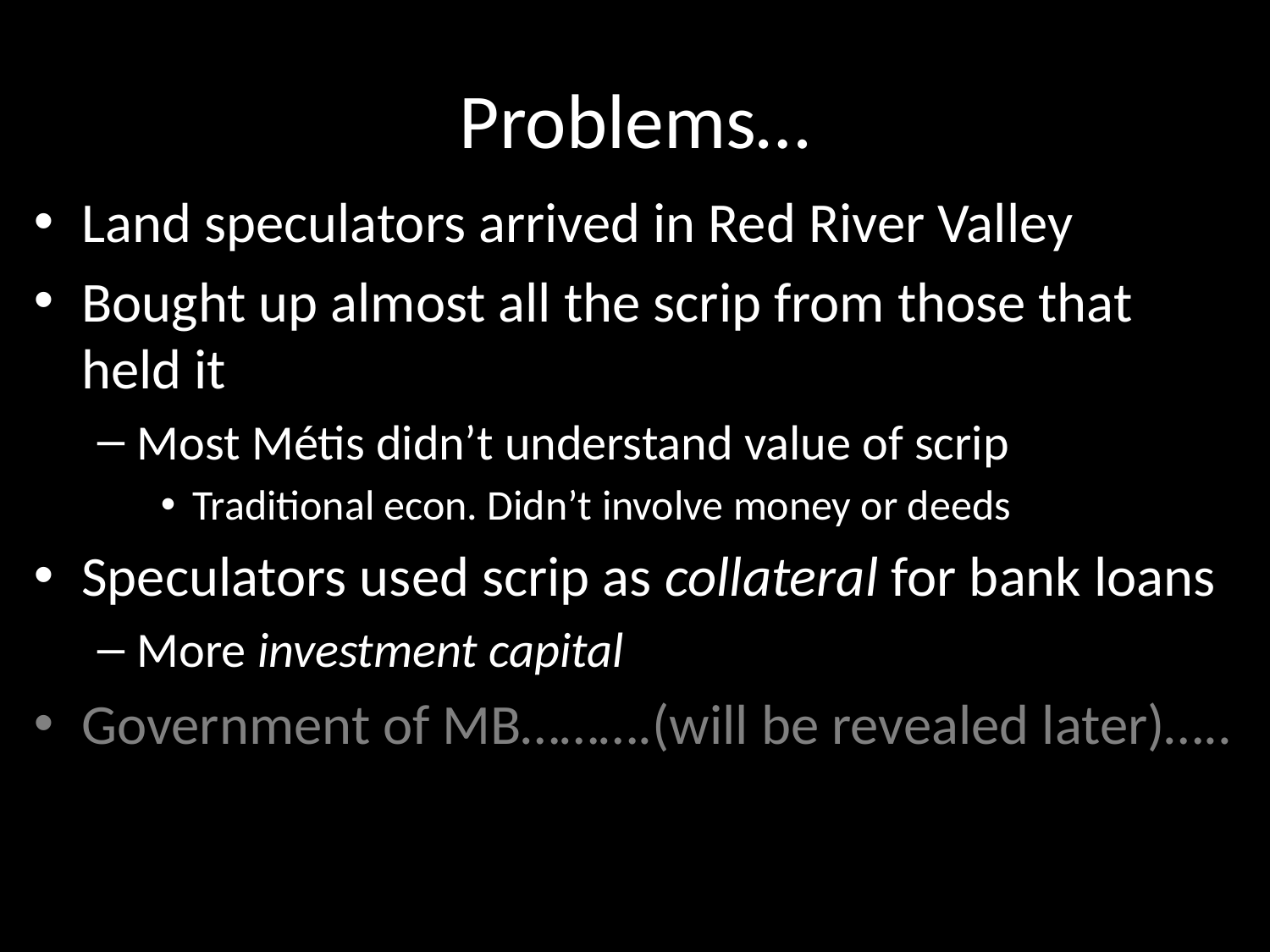

# Problems…
Land speculators arrived in Red River Valley
Bought up almost all the scrip from those that held it
Most Métis didn’t understand value of scrip
Traditional econ. Didn’t involve money or deeds
Speculators used scrip as collateral for bank loans
More investment capital
Government of MB……….(will be revealed later)…..